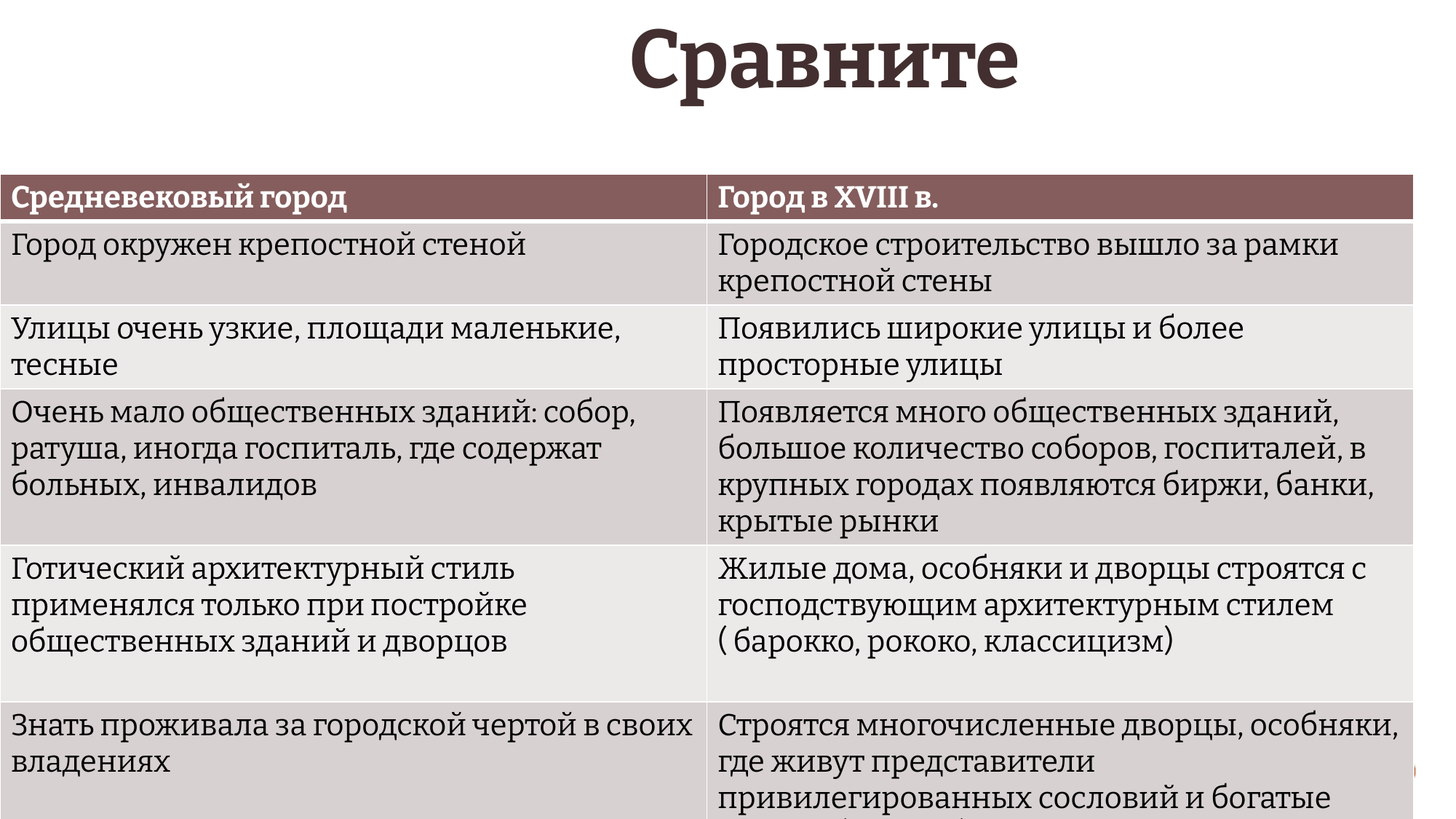

Сравните
| Средневековый город | Город в XVIII в. |
| --- | --- |
| Город окружен крепостной стеной | Городское строительство вышло за рамки крепостной стены |
| Улицы очень узкие, площади маленькие, тесные | Появились широкие улицы и более просторные улицы |
| Очень мало общественных зданий: собор, ратуша, иногда госпиталь, где содержат больных, инвалидов | Появляется много общественных зданий, большое количество соборов, госпиталей, в крупных городах появляются биржи, банки, крытые рынки |
| Готический архитектурный стиль применялся только при постройке общественных зданий и дворцов | Жилые дома, особняки и дворцы строятся с господствующим архитектурным стилем ( барокко, рококо, классицизм) |
| Знать проживала за городской чертой в своих владениях | Строятся многочисленные дворцы, особняки, где живут представители привилегированных сословий и богатые буржуа. (стр. 205) |